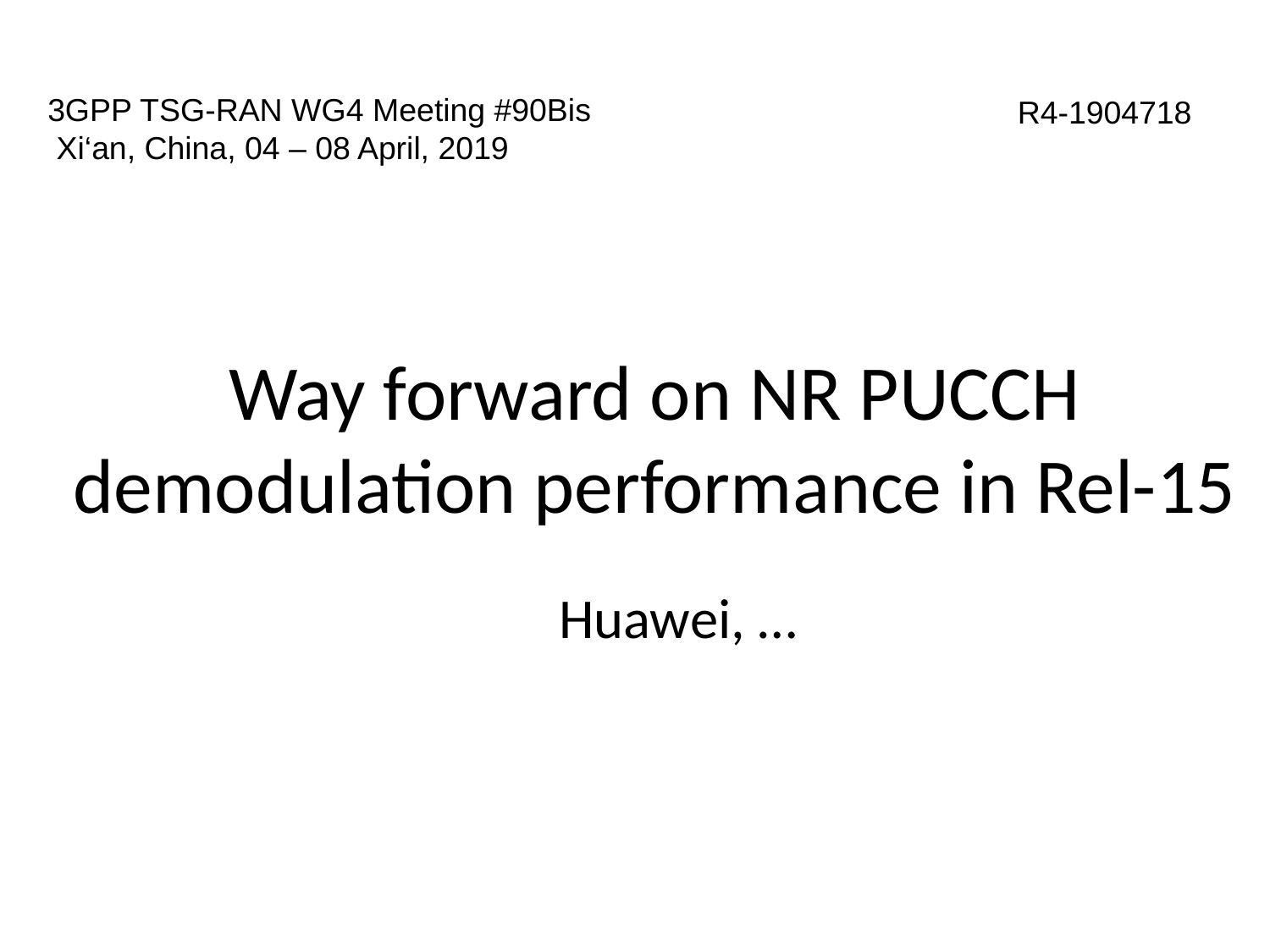

# 3GPP TSG-RAN WG4 Meeting #90Bis Xi‘an, China, 04 – 08 April, 2019
R4-1904718
Way forward on NR PUCCH demodulation performance in Rel-15
Huawei, …